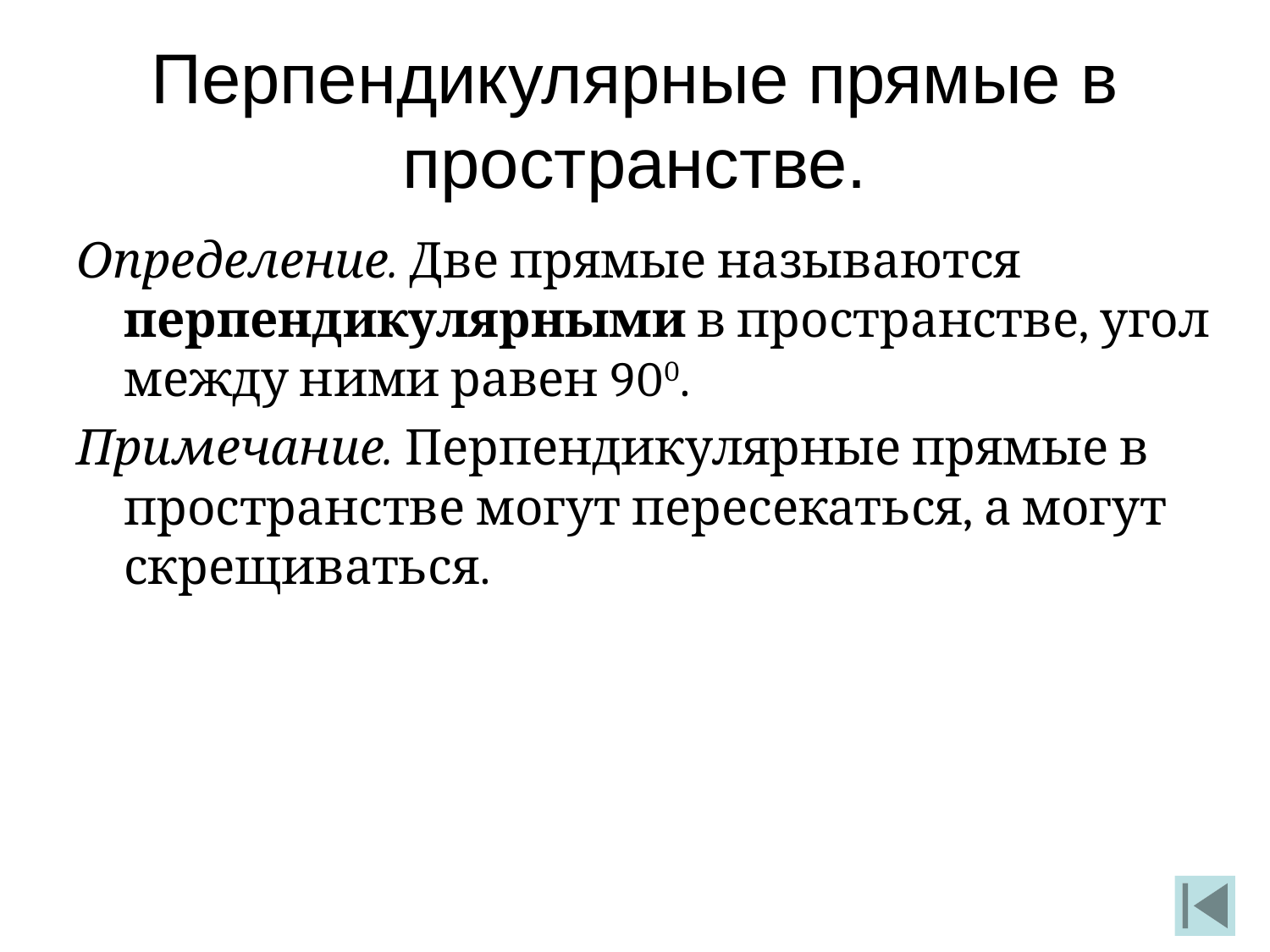

# Перпендикулярные прямые в пространстве.
Определение. Две прямые называются перпендикулярными в пространстве, угол между ними равен 900.
Примечание. Перпендикулярные прямые в пространстве могут пересекаться, а могут скрещиваться.